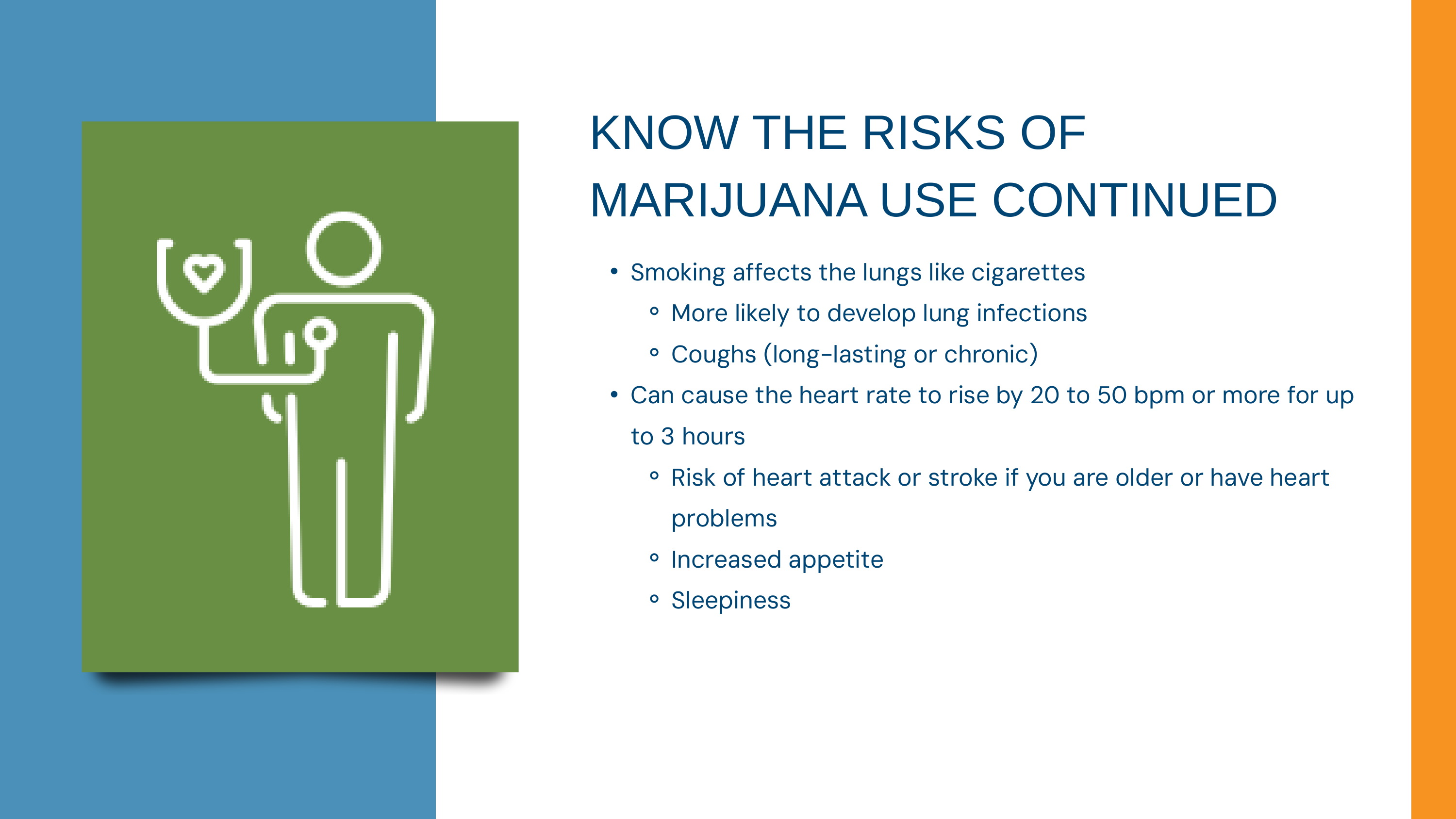

KNOW THE RISKS OF MARIJUANA USE​ CONTINUED

Smoking affects the lungs like cigarettes​
More likely to develop lung infections​
Coughs (long-lasting or chronic)​
Can cause the heart rate to rise by 20 to 50 bpm or more for up to 3 hours​
Risk of heart attack or stroke if you are older or have heart problems​
Increased appetite​
Sleepiness